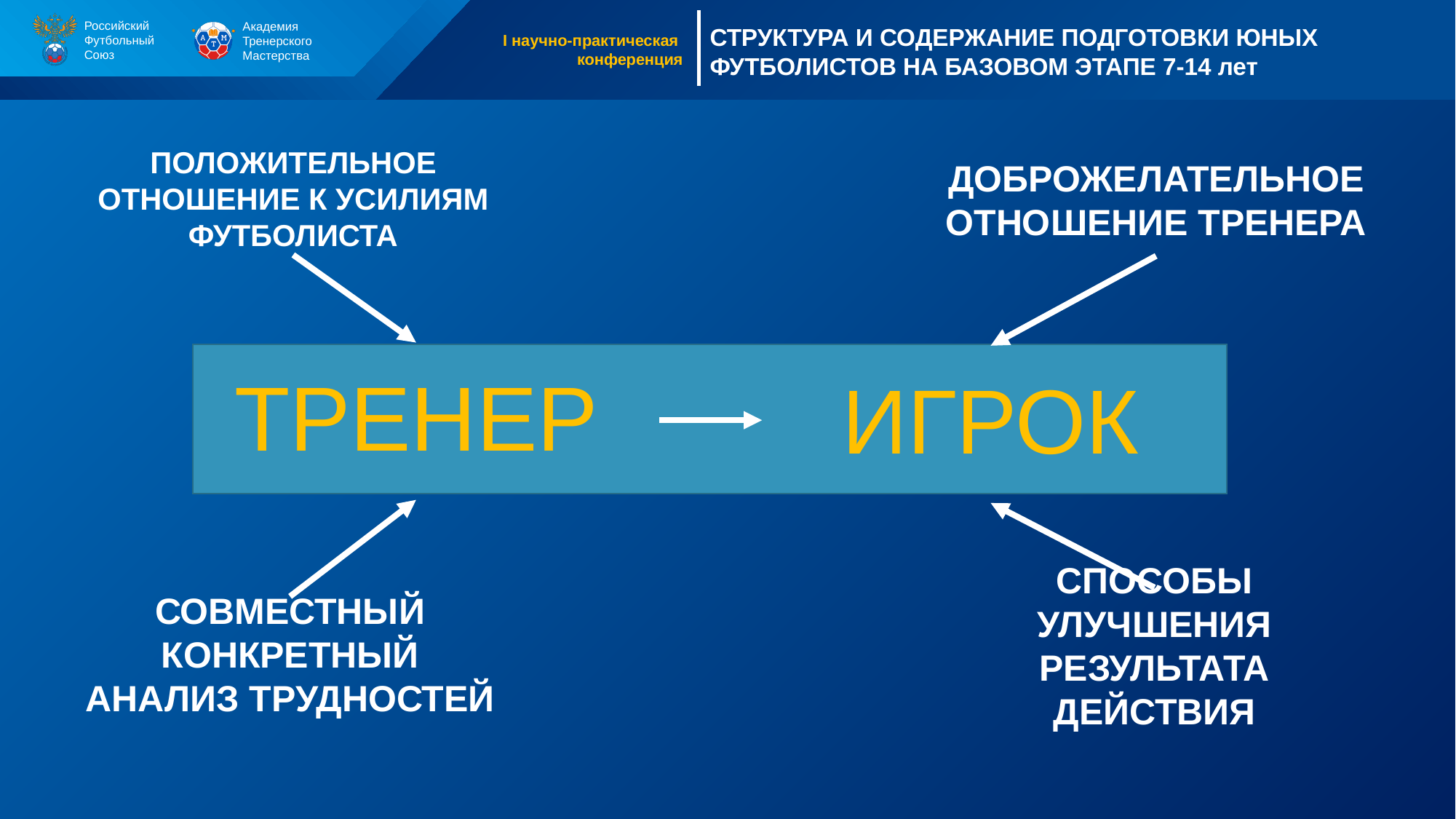

ПОЛОЖИТЕЛЬНОЕ ОТНОШЕНИЕ К УСИЛИЯМ ФУТБОЛИСТА
ДОБРОЖЕЛАТЕЛЬНОЕ ОТНОШЕНИЕ ТРЕНЕРА
# ТРЕНЕР

ИГРОК
СПОСОБЫ УЛУЧШЕНИЯ РЕЗУЛЬТАТА ДЕЙСТВИЯ
СОВМЕСТНЫЙ КОНКРЕТНЫЙ АНАЛИЗ ТРУДНОСТЕЙ